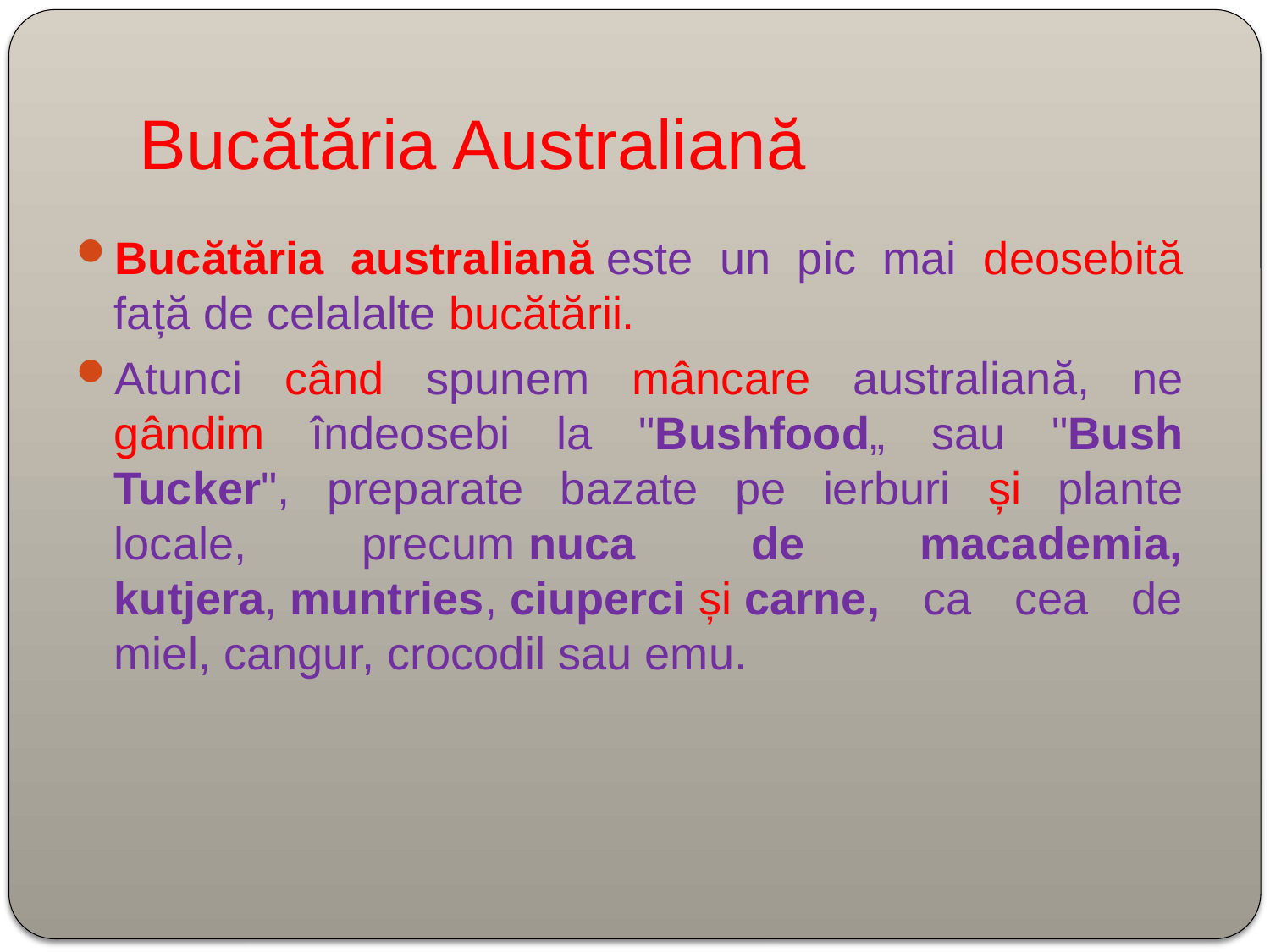

# Bucătăria Australiană
Bucătăria australiană este un pic mai deosebită față de celalalte bucătării.
Atunci când spunem mâncare australiană, ne gândim îndeosebi la "Bushfood„ sau "Bush Tucker", preparate bazate pe ierburi și plante locale, precum nuca de macademia, kutjera, muntries, ciuperci și carne, ca cea de miel, cangur, crocodil sau emu.